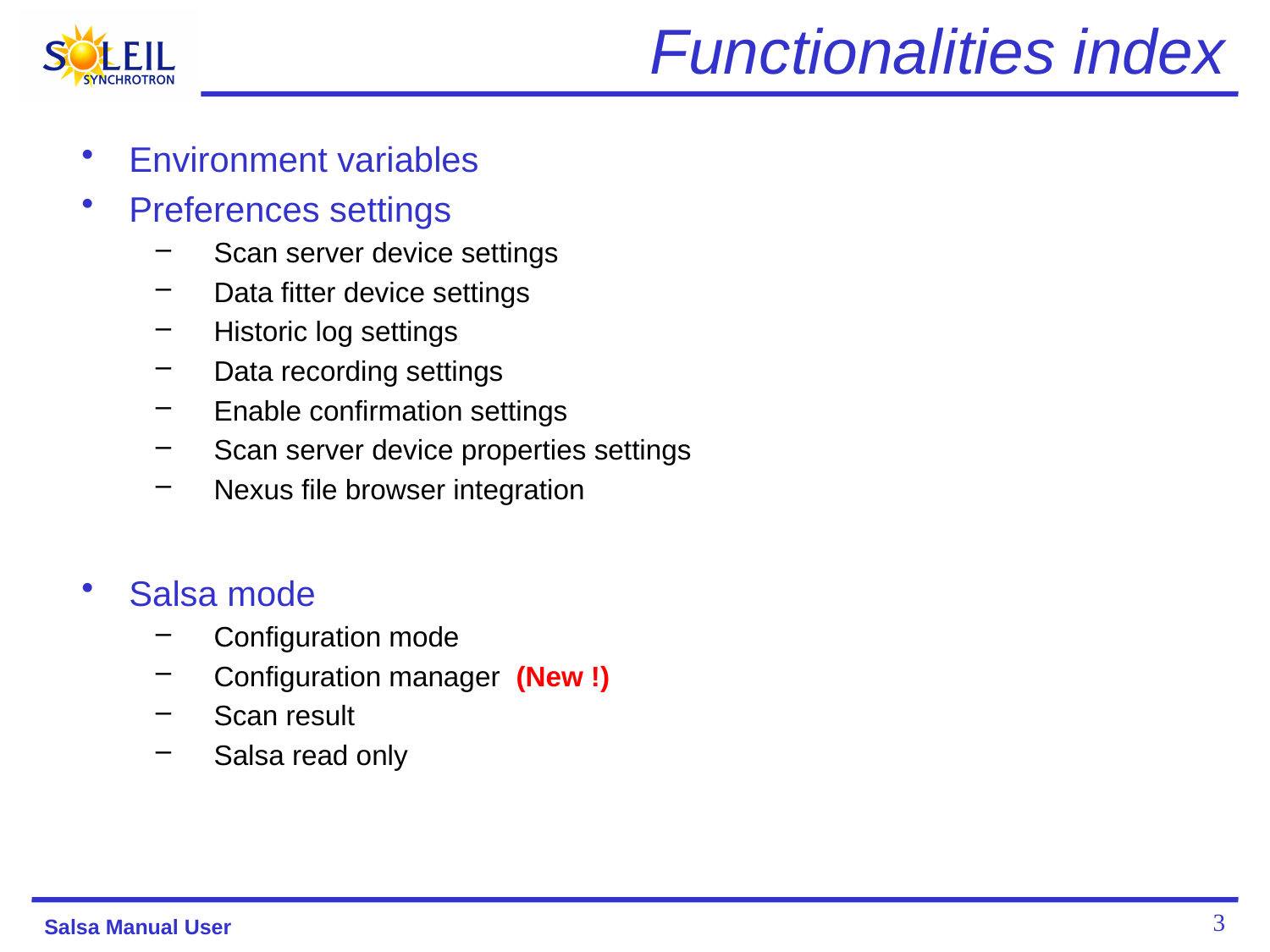

# Functionalities index
Environment variables
Preferences settings
Scan server device settings
Data fitter device settings
Historic log settings
Data recording settings
Enable confirmation settings
Scan server device properties settings
Nexus file browser integration

Salsa mode
Configuration mode
Configuration manager  (New !)
Scan result
Salsa read only

3